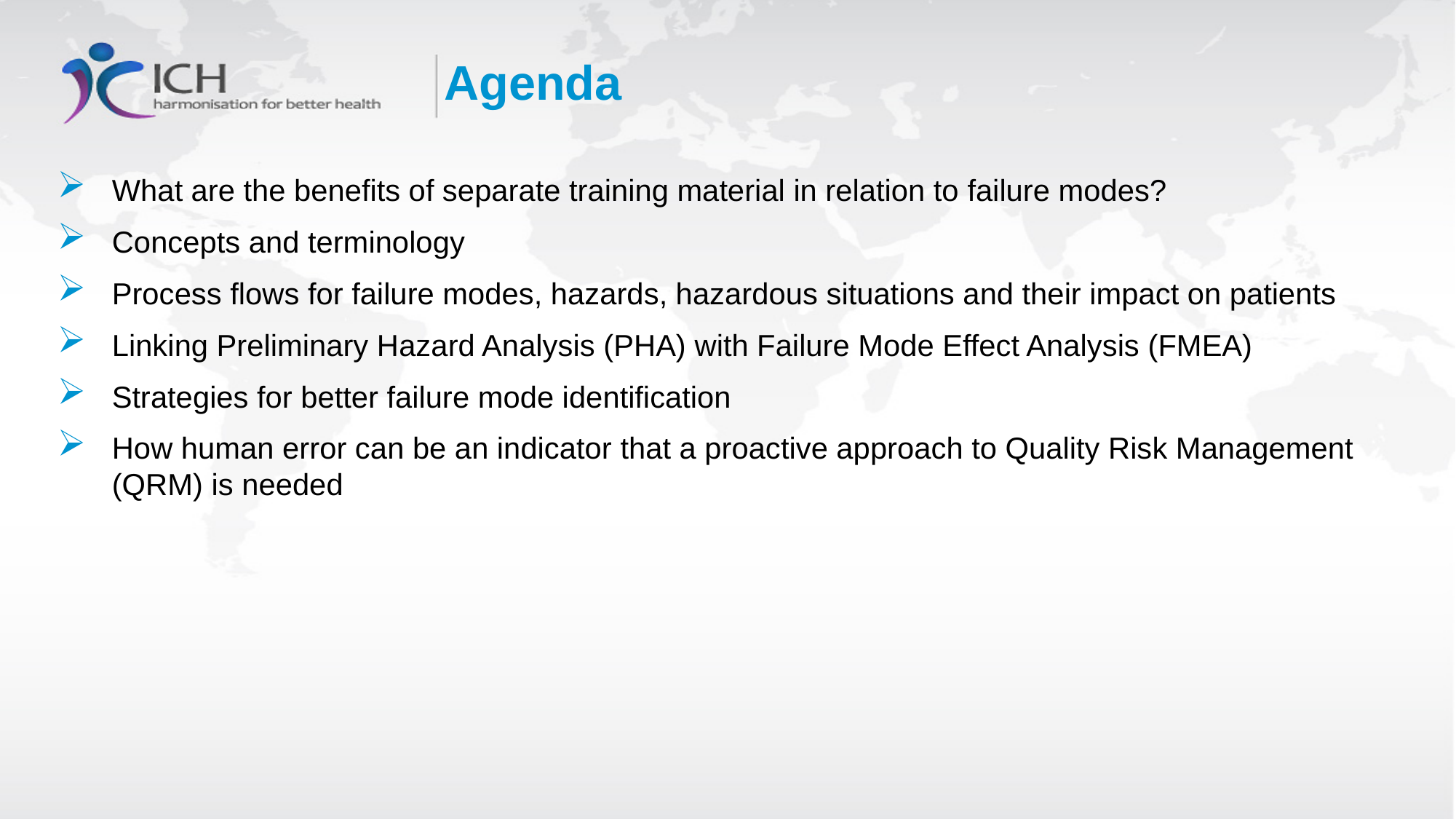

# Agenda
What are the benefits of separate training material in relation to failure modes?
Concepts and terminology
Process flows for failure modes, hazards, hazardous situations and their impact on patients
Linking Preliminary Hazard Analysis (PHA) with Failure Mode Effect Analysis (FMEA)
Strategies for better failure mode identification
How human error can be an indicator that a proactive approach to Quality Risk Management (QRM) is needed